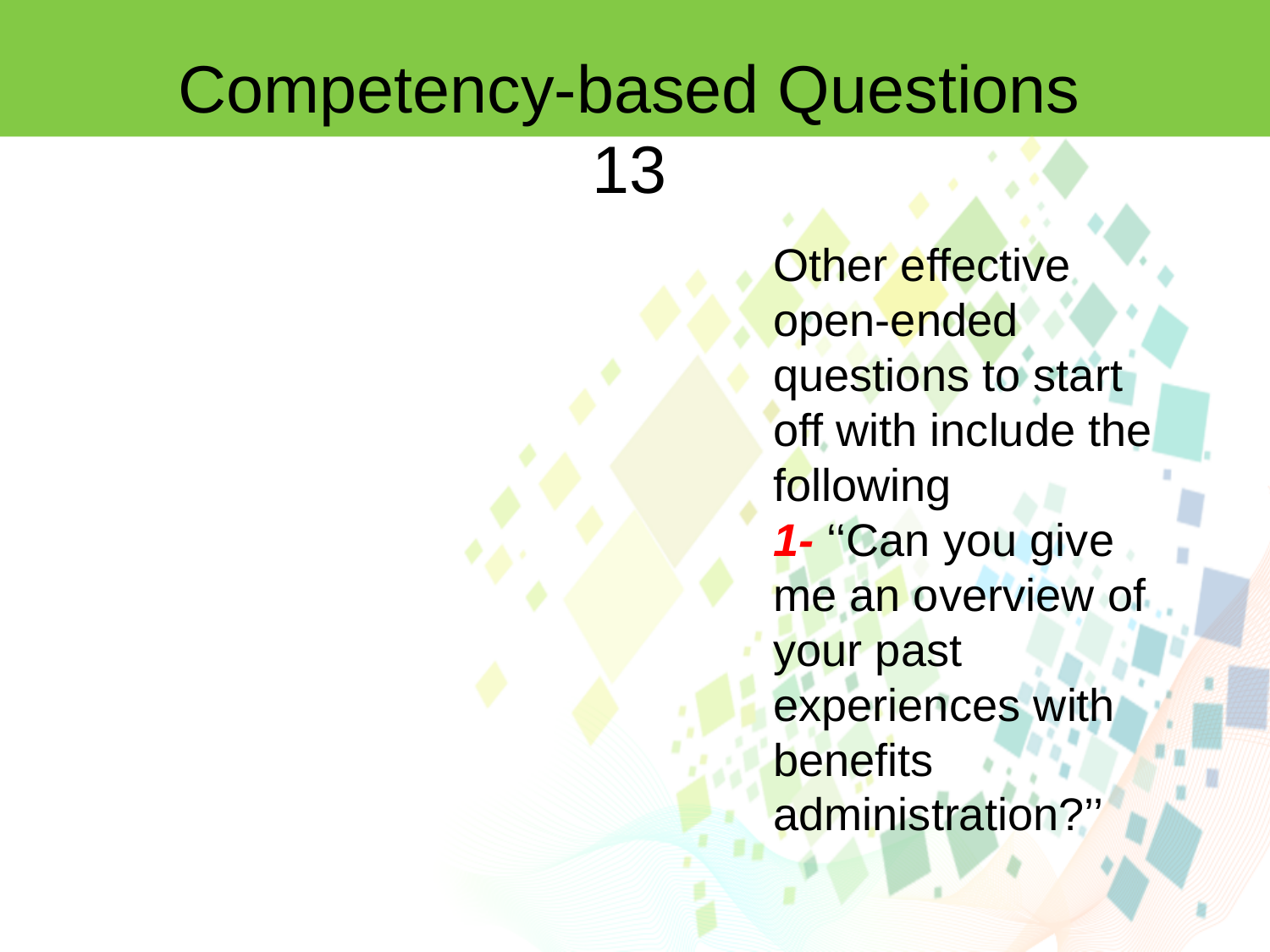

Competency-based Questions 13
Other effective open-ended questions to start off with include the following
1- ‘‘Can you give me an overview of your past experiences with benefits administration?’’